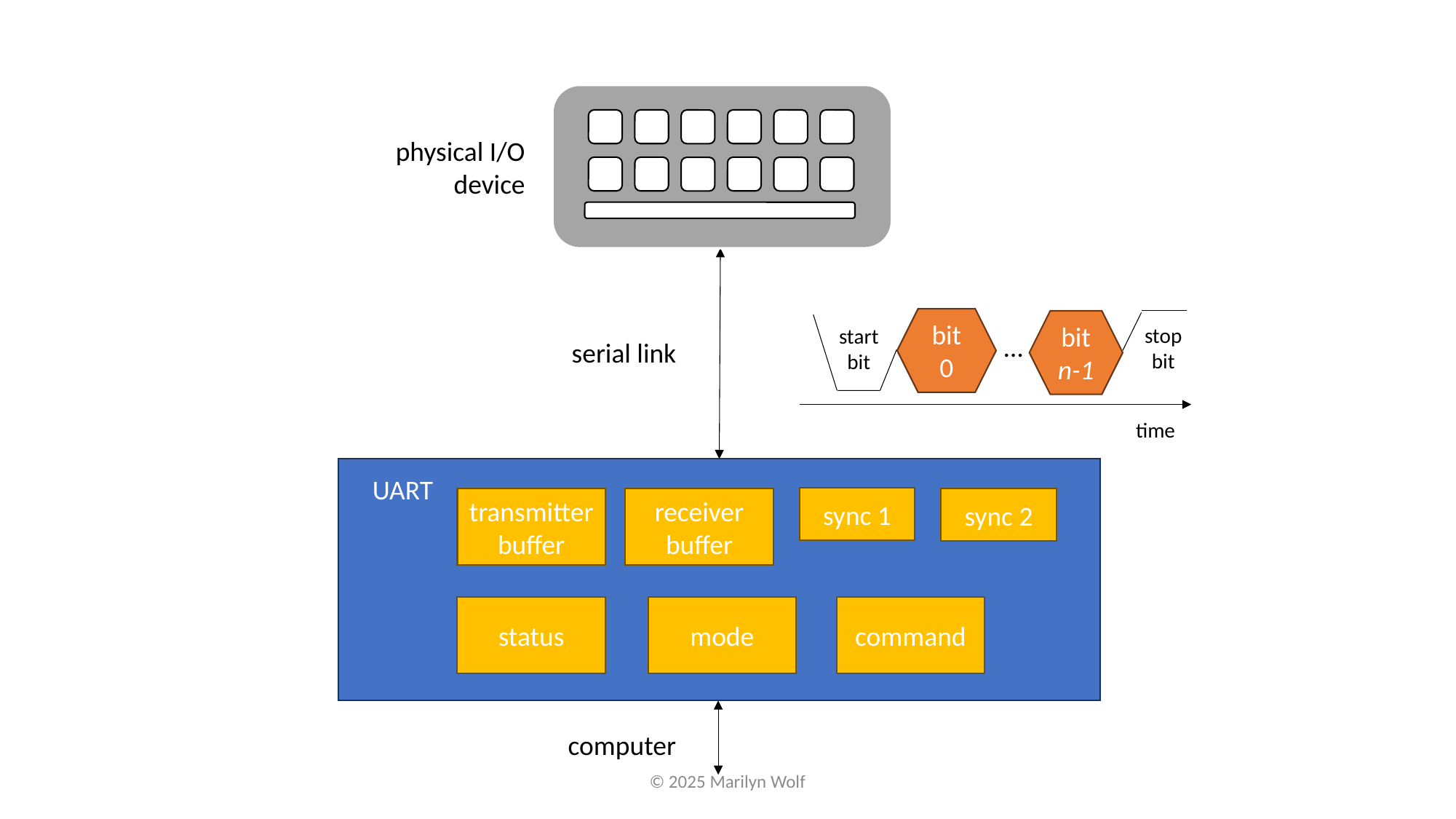

physical I/O
device
bit 0
bit n-1
stop bit
start bit
…
serial link
time

UART
sync 1
transmitter buffer
receiver buffer
sync 2
command
status
mode
computer
© 2025 Marilyn Wolf